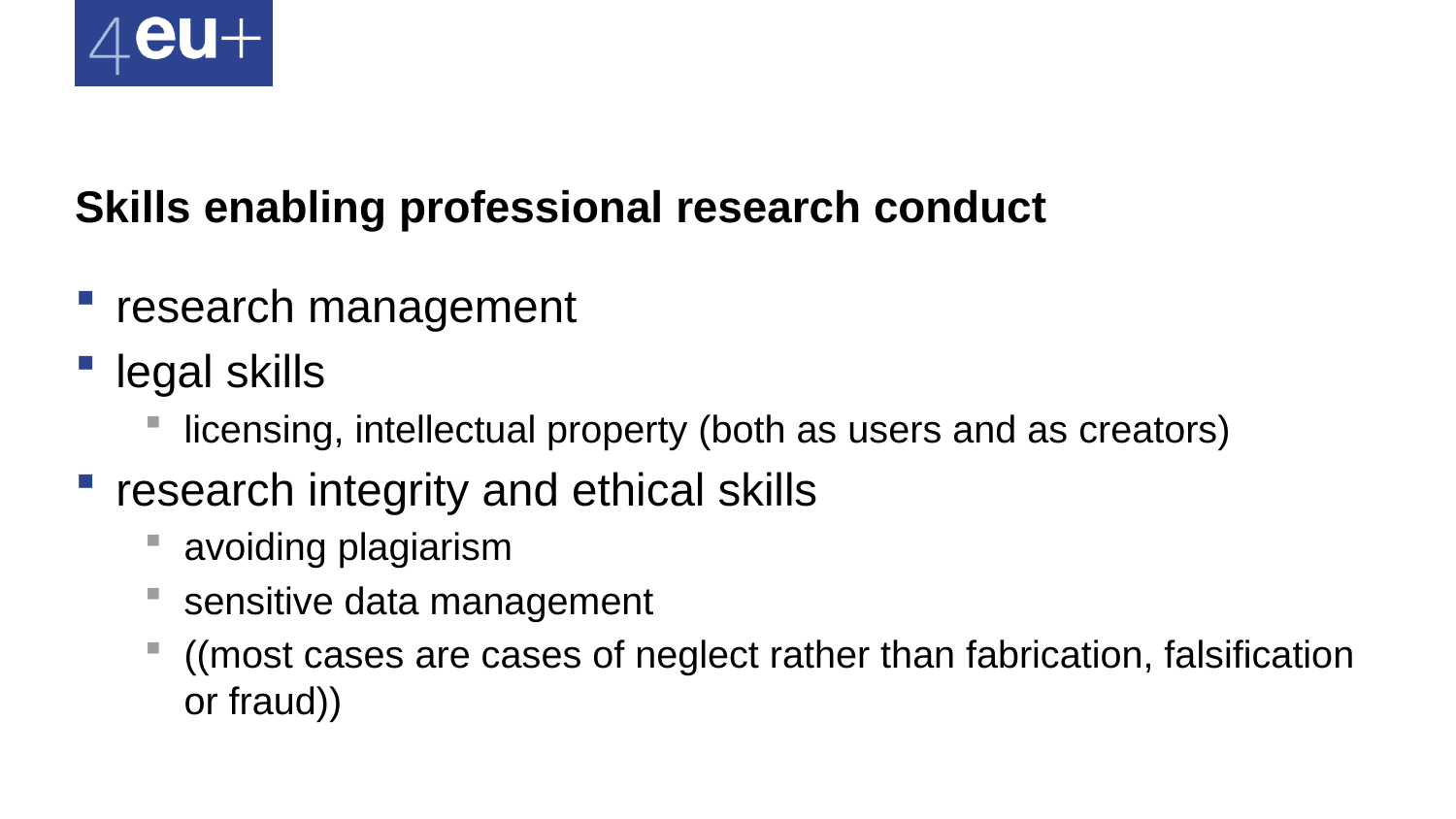

# Skills enabling professional research conduct
research management
legal skills
licensing, intellectual property (both as users and as creators)
research integrity and ethical skills
avoiding plagiarism
sensitive data management
((most cases are cases of neglect rather than fabrication, falsification or fraud))